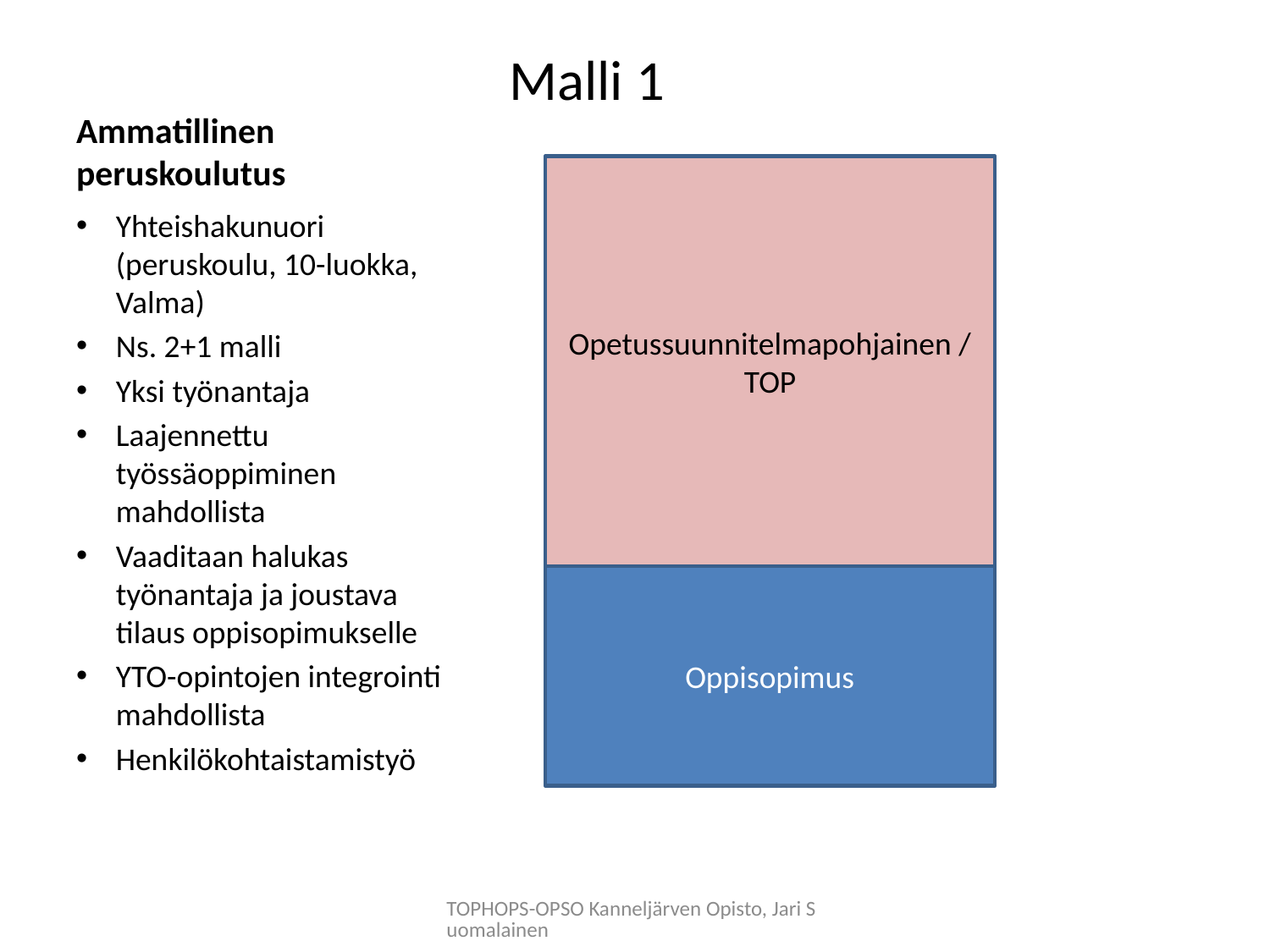

# Ammatillinen peruskoulutus
Malli 1
Opetussuunnitelmapohjainen / TOP
Yhteishakunuori (peruskoulu, 10-luokka, Valma)
Ns. 2+1 malli
Yksi työnantaja
Laajennettu työssäoppiminen mahdollista
Vaaditaan halukas työnantaja ja joustava tilaus oppisopimukselle
YTO-opintojen integrointi mahdollista
Henkilökohtaistamistyö

Oppisopimus
TOPHOPS-OPSO Kanneljärven Opisto, Jari Suomalainen